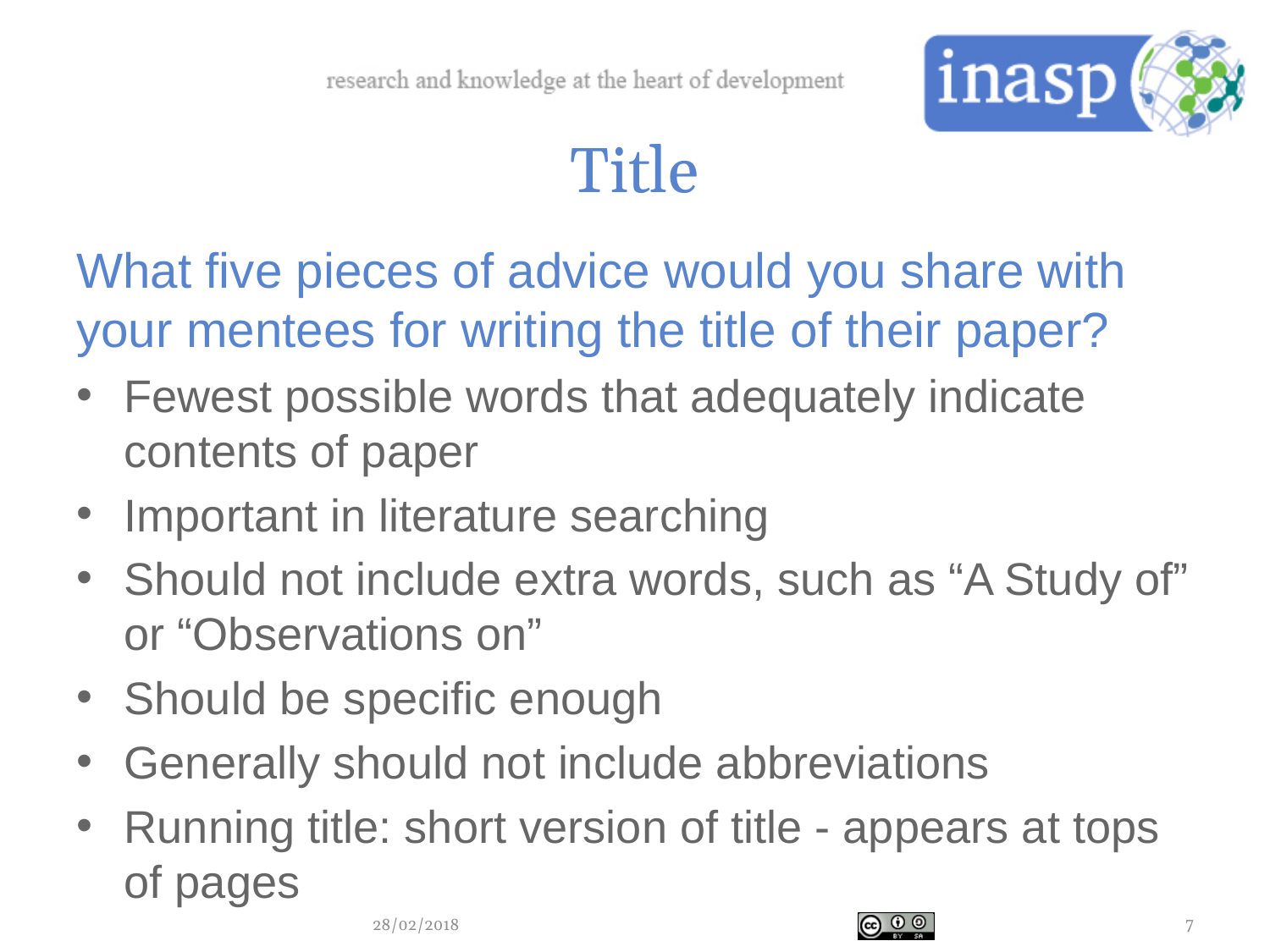

Title
What five pieces of advice would you share with your mentees for writing the title of their paper?
Fewest possible words that adequately indicate contents of paper
Important in literature searching
Should not include extra words, such as “A Study of” or “Observations on”
Should be specific enough
Generally should not include abbreviations
Running title: short version of title - appears at tops of pages
28/02/2018

7